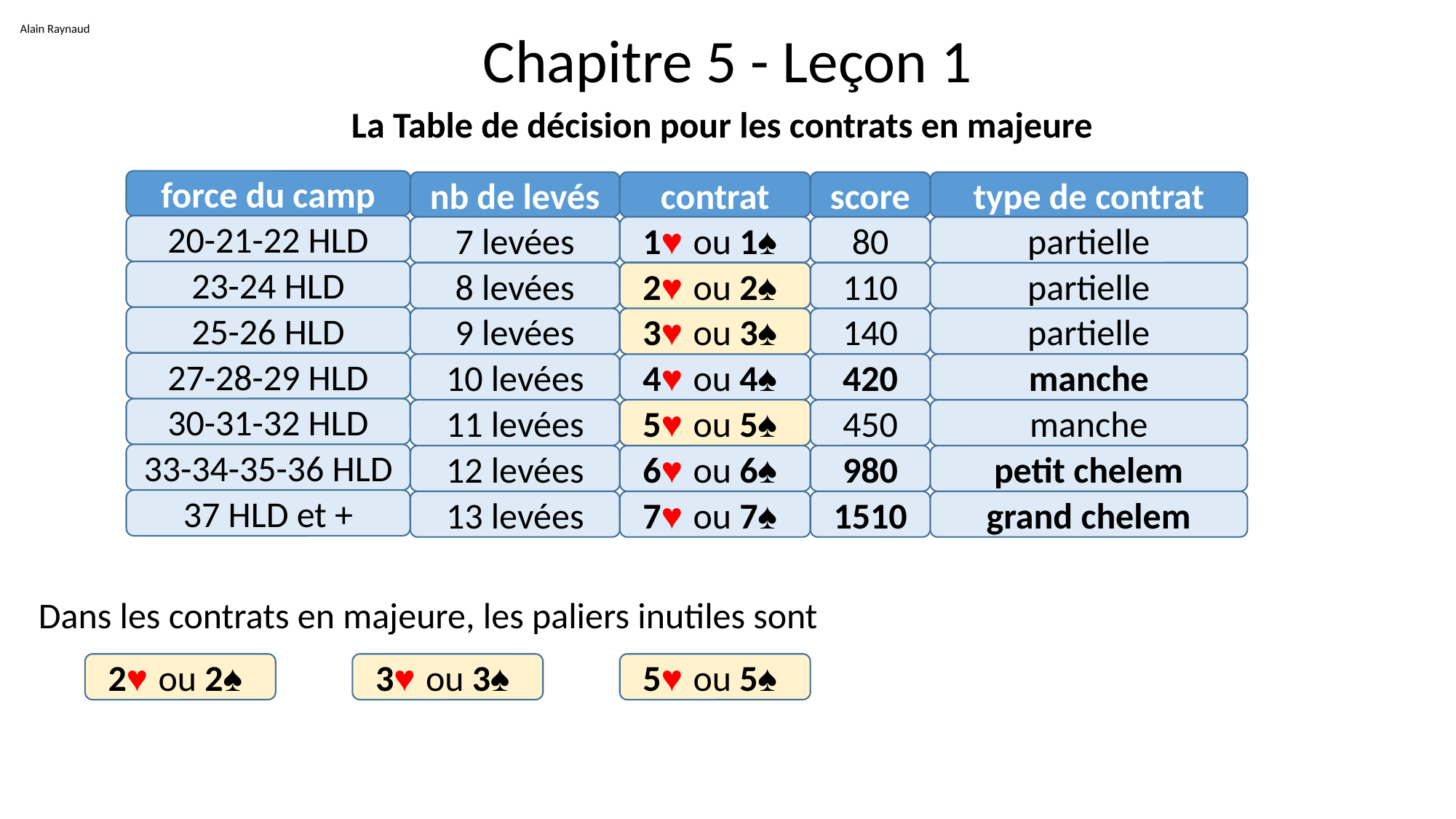

Alain Raynaud
# Chapitre 5 - Leçon 1
La Table de décision pour les contrats en majeure

Dans les contrats en majeure, les paliers inutiles sont

force du camp
contrat
score
nb de levés
type de contrat
20-21-22 HLD
1♥ ou 1♠
80
7 levées
partielle
23-24 HLD
2♥ ou 2♠
2♥ ou 2♠
110
8 levées
partielle
25-26 HLD
3♥ ou 3♠
3♥ ou 3♠
140
9 levées
partielle
27-28-29 HLD
4♥ ou 4♠
420
10 levées
manche
30-31-32 HLD
5♥ ou 5♠
5♥ ou 5♠
450
11 levées
manche
33-34-35-36 HLD
6♥ ou 6♠
980
12 levées
petit chelem
37 HLD et +
7♥ ou 7♠
1510
13 levées
grand chelem
2♥ ou 2♠
3♥ ou 3♠
5♥ ou 5♠